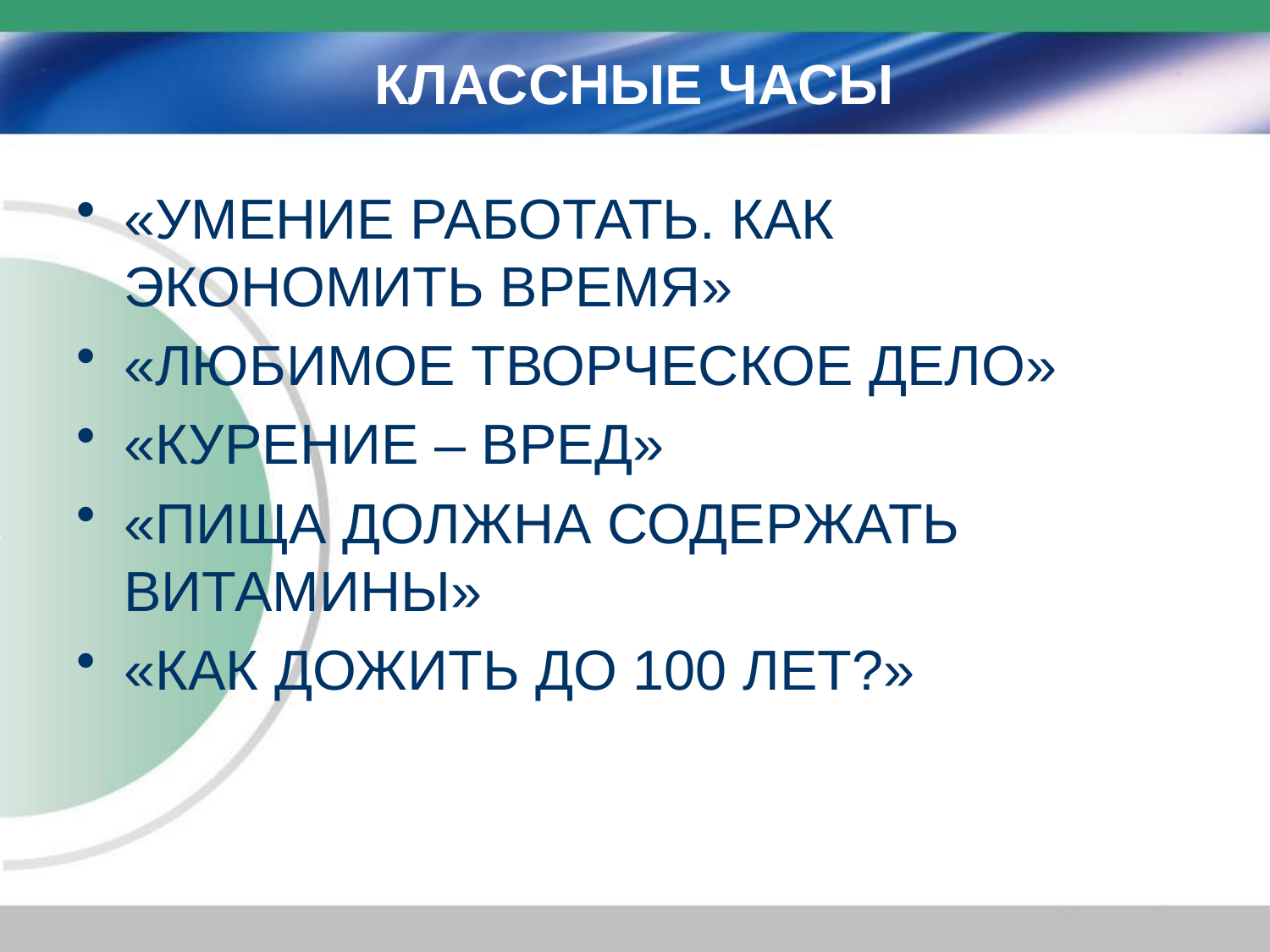

# КЛАССНЫЕ ЧАСЫ
«УМЕНИЕ РАБОТАТЬ. КАК ЭКОНОМИТЬ ВРЕМЯ»
«ЛЮБИМОЕ ТВОРЧЕСКОЕ ДЕЛО»
«КУРЕНИЕ – ВРЕД»
«ПИЩА ДОЛЖНА СОДЕРЖАТЬ ВИТАМИНЫ»
«КАК ДОЖИТЬ ДО 100 ЛЕТ?»